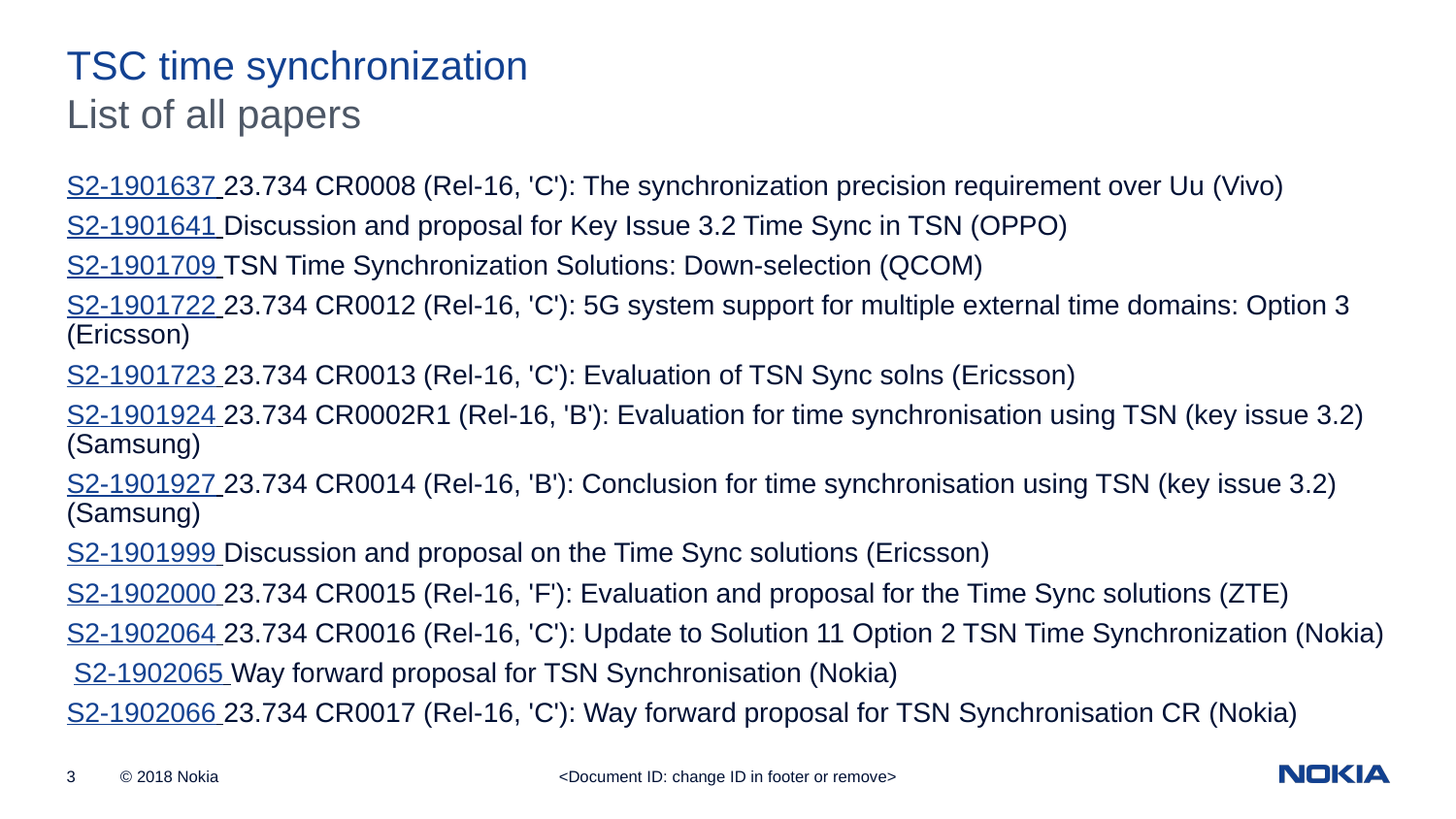

TSC time synchronization
List of all papers
S2-1901637 23.734 CR0008 (Rel-16, 'C'): The synchronization precision requirement over Uu (Vivo)
S2-1901641 Discussion and proposal for Key Issue 3.2 Time Sync in TSN (OPPO)
S2-1901709 TSN Time Synchronization Solutions: Down-selection (QCOM)
S2-1901722 23.734 CR0012 (Rel-16, 'C'): 5G system support for multiple external time domains: Option 3 (Ericsson)
S2-1901723 23.734 CR0013 (Rel-16, 'C'): Evaluation of TSN Sync solns (Ericsson)
S2-1901924 23.734 CR0002R1 (Rel-16, 'B'): Evaluation for time synchronisation using TSN (key issue 3.2) (Samsung)
S2-1901927 23.734 CR0014 (Rel-16, 'B'): Conclusion for time synchronisation using TSN (key issue 3.2) (Samsung)
S2-1901999 Discussion and proposal on the Time Sync solutions (Ericsson)
S2-1902000 23.734 CR0015 (Rel-16, 'F'): Evaluation and proposal for the Time Sync solutions (ZTE)
S2-1902064 23.734 CR0016 (Rel-16, 'C'): Update to Solution 11 Option 2 TSN Time Synchronization (Nokia)
 S2-1902065 Way forward proposal for TSN Synchronisation (Nokia)
S2-1902066 23.734 CR0017 (Rel-16, 'C'): Way forward proposal for TSN Synchronisation CR (Nokia)

<Document ID: change ID in footer or remove>